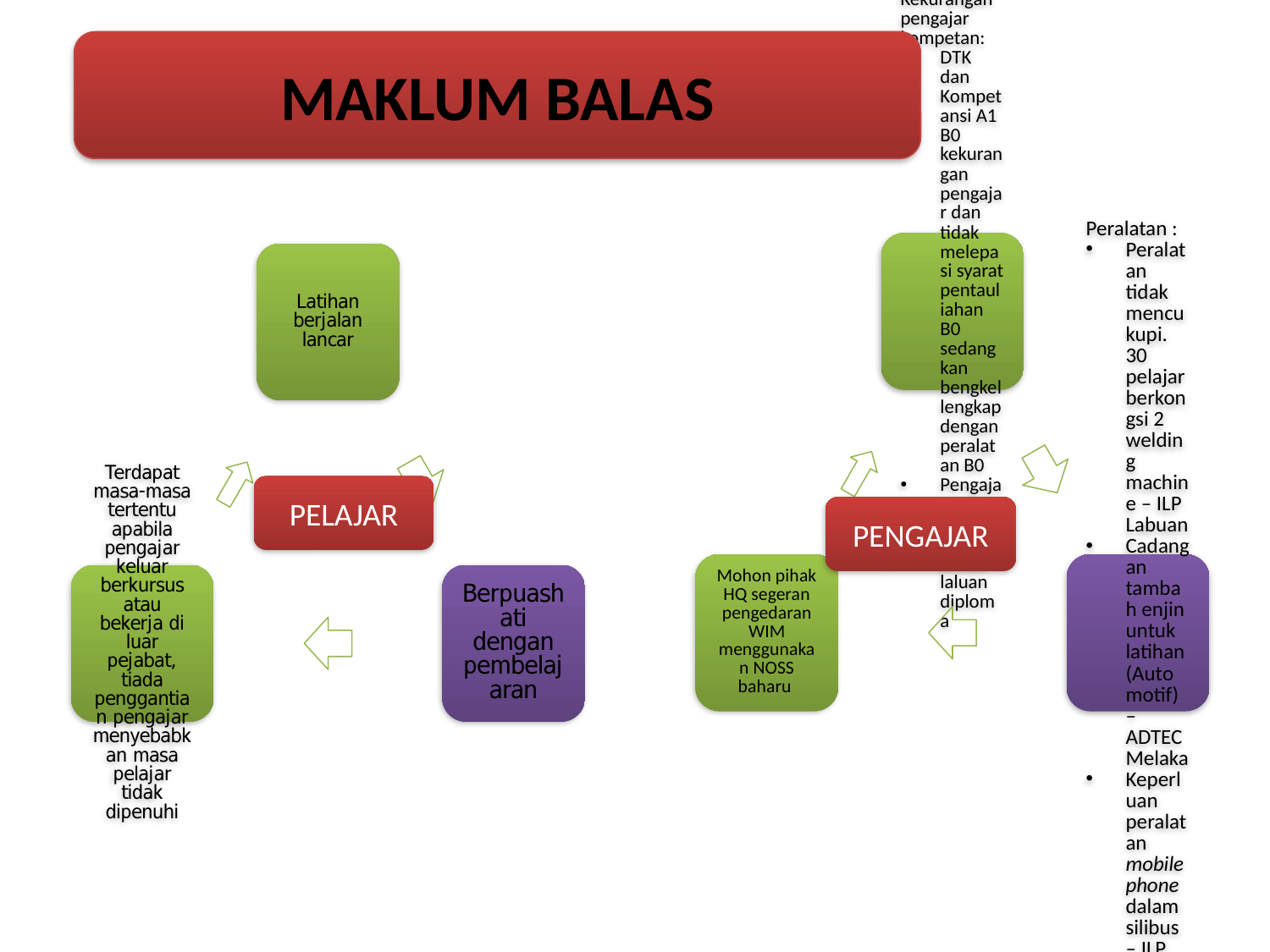

MAKLUM BALAS
#
Kekurangan pengajar kompetan:
DTK dan Kompetansi A1
B0 kekurangan pengajar dan tidak melepasi syarat pentauliahan B0 sedangkan bengkel lengkap dengan peralatan B0
Pengajar O&G-Instrumentasi untuk laluan diploma
Peralatan :
Mohon pihak HQ segeran pengedaran WIM menggunakan NOSS baharu
Cadangan tambah enjin untuk latihan (Automotif) – ADTEC Melaka
Peralatan tidak mencukupi. 30 pelajar berkongsi 2 welding machine – ILP Labuan
Latihan berjalan lancar
Berpuashati dengan pembelajaran
Terdapat masa-masa tertentu apabila pengajar keluar berkursus atau bekerja di luar pejabat, tiada penggantian pengajar menyebabkan masa pelajar tidak dipenuhi
PELAJAR
PENGAJAR